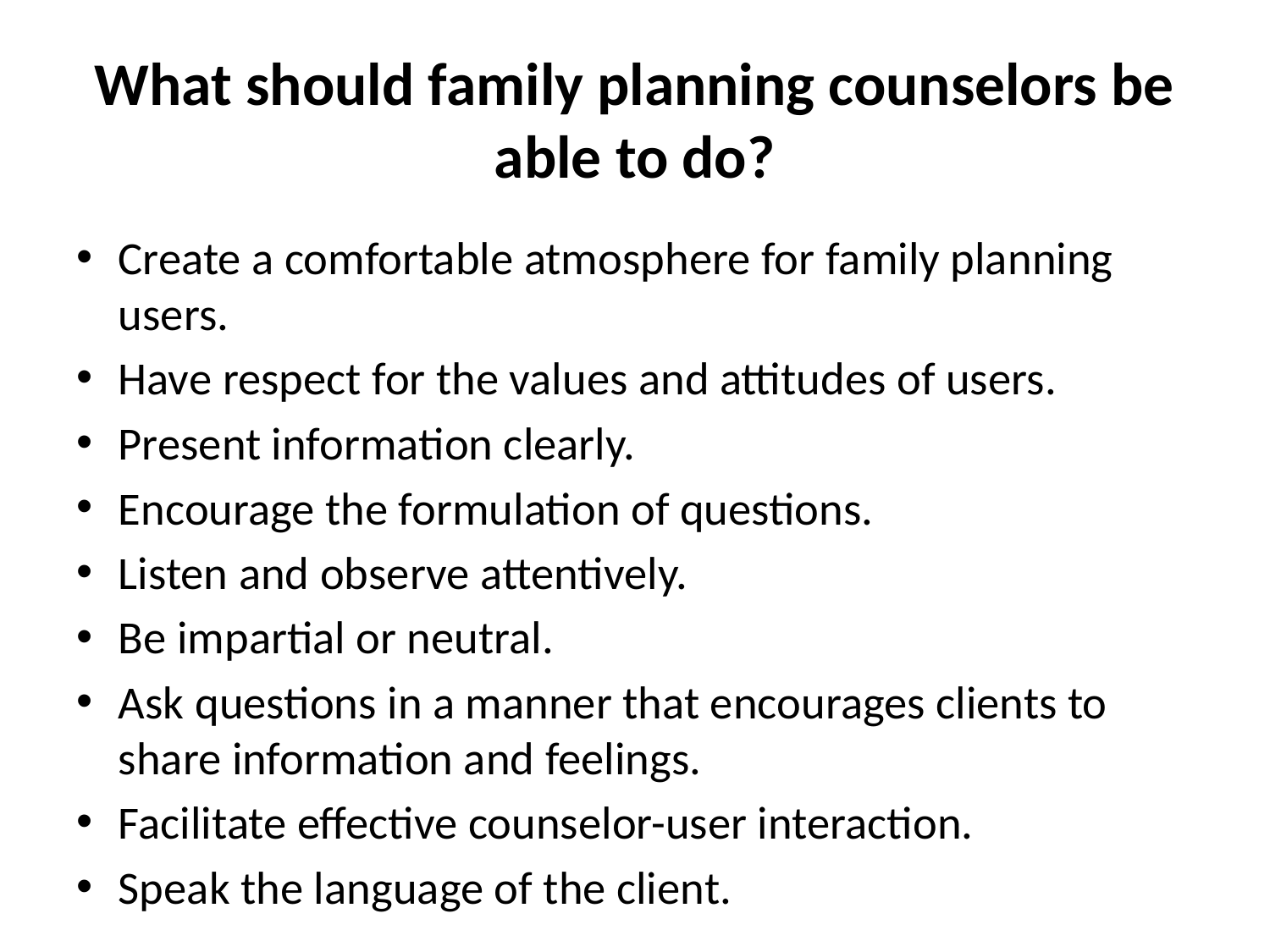

# What should family planning counselors be able to do?
Create a comfortable atmosphere for family planning users.
Have respect for the values and attitudes of users.
Present information clearly.
Encourage the formulation of questions.
Listen and observe attentively.
Be impartial or neutral.
Ask questions in a manner that encourages clients to share information and feelings.
Facilitate effective counselor-user interaction.
Speak the language of the client.